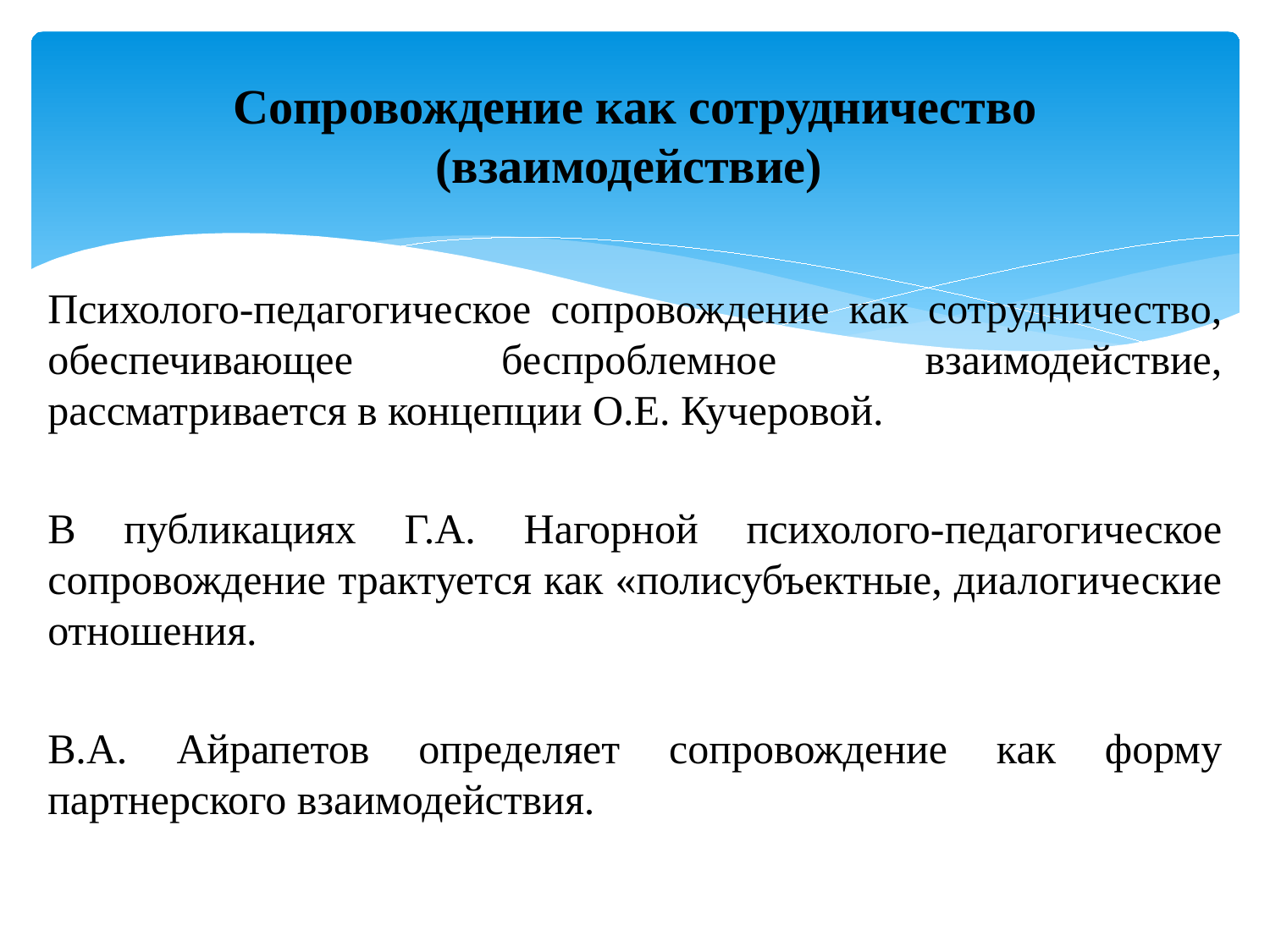

# Сопровождение как сотрудничество (взаимодействие)

Психолого-педагогическое сопровождение как сотрудничество, обеспечивающее беспроблемное взаимодействие, рассматривается в концепции О.Е. Кучеровой.

В публикациях Г.А. Нагорной психолого-педагогическое сопровождение трактуется как «полисубъектные, диалогические отношения.

В.А. Айрапетов определяет сопровождение как форму партнерского взаимодействия.